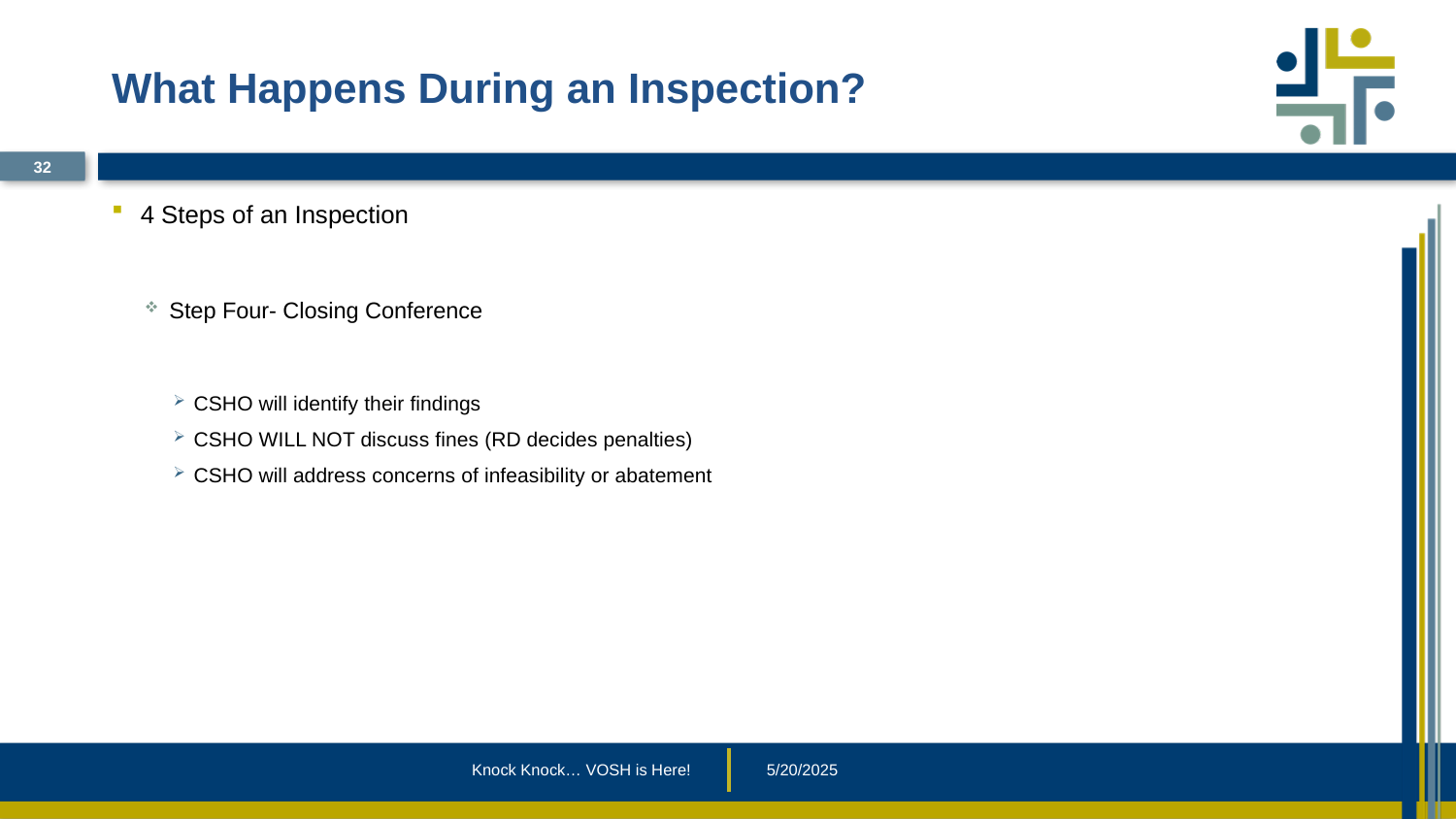

# What Happens During an Inspection?
32
4 Steps of an Inspection

Step Four- Closing Conference

CSHO will identify their findings
CSHO WILL NOT discuss fines (RD decides penalties)
CSHO will address concerns of infeasibility or abatement

Knock Knock… VOSH is Here!
5/20/2025